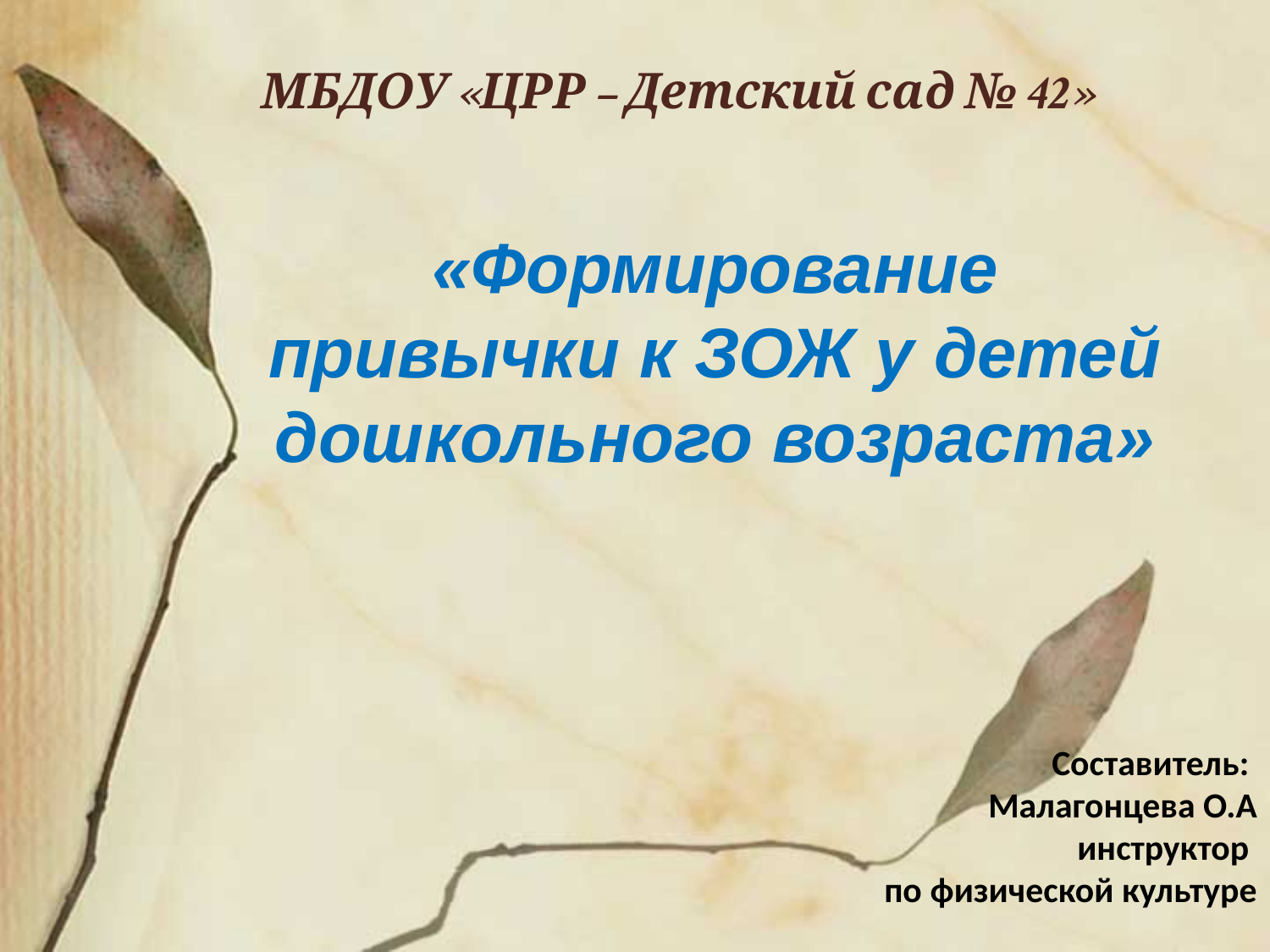

МБДОУ «ЦРР – Детский сад № 42»
#
«Формирование привычки к ЗОЖ у детей дошкольного возраста»

Составитель:
Малагонцева О.А
инструктор
по физической культуре